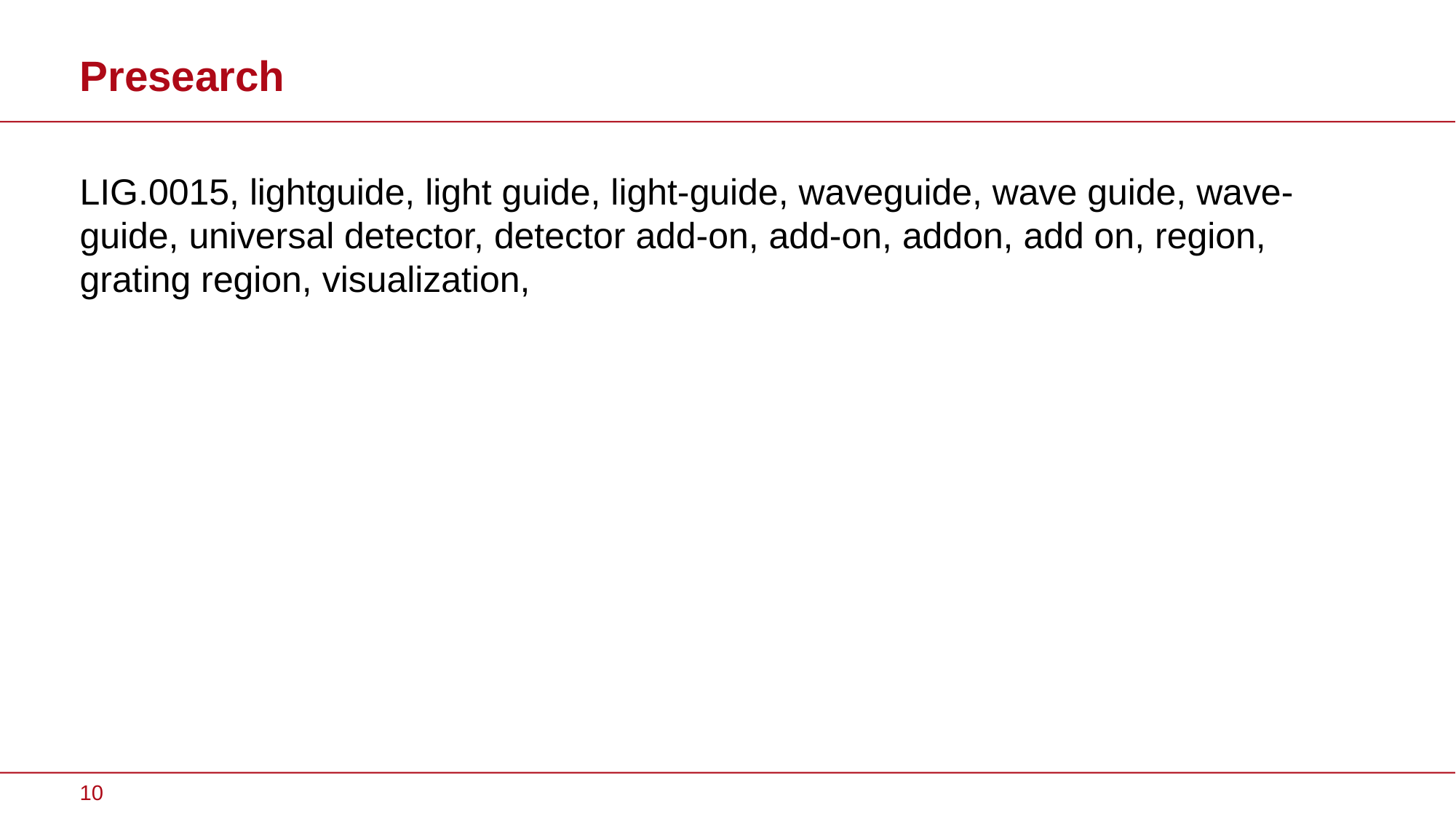

# Presearch
LIG.0015, lightguide, light guide, light-guide, waveguide, wave guide, wave-guide, universal detector, detector add-on, add-on, addon, add on, region, grating region, visualization,
10